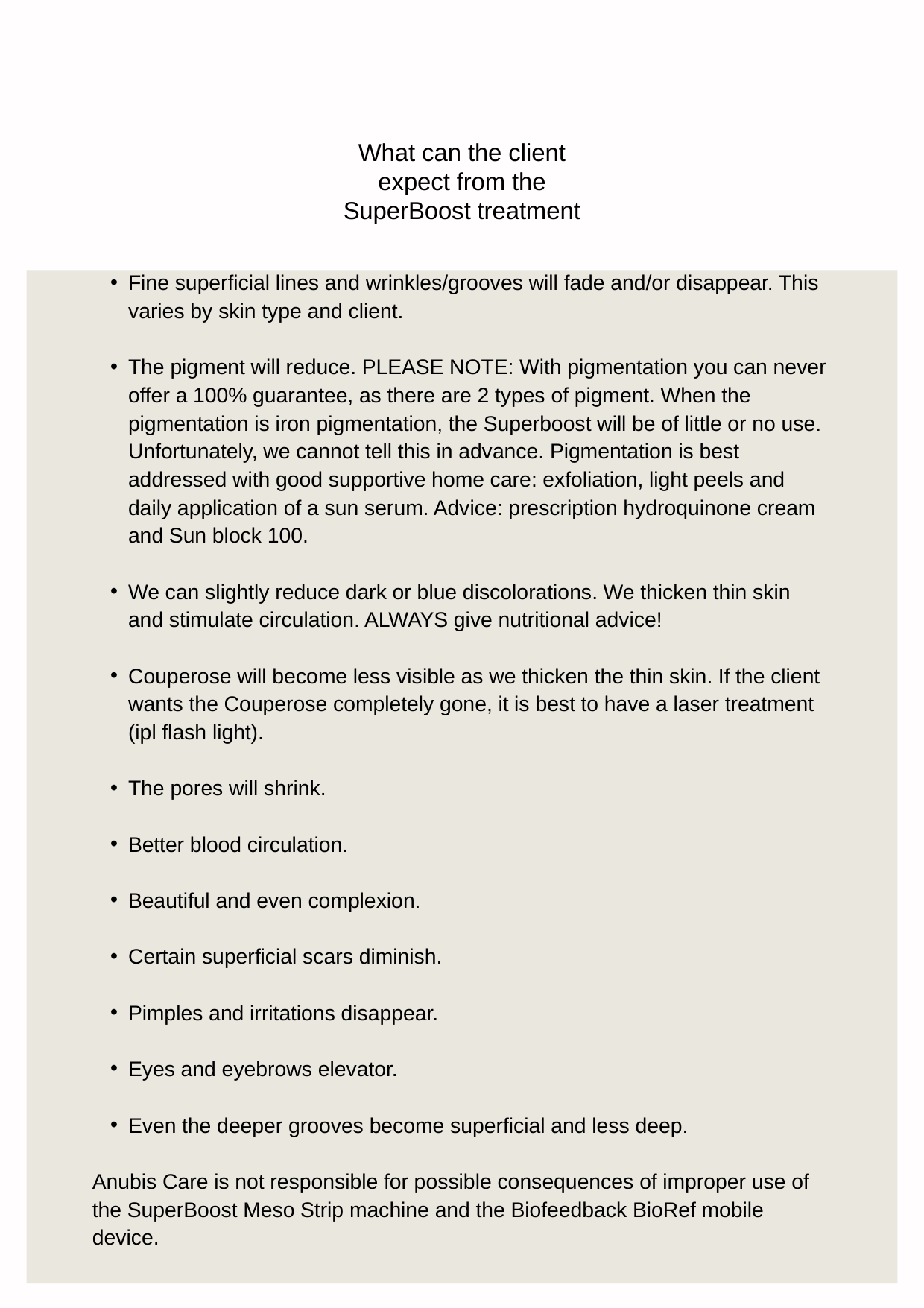

What can the client expect from the SuperBoost treatment
Fine superficial lines and wrinkles/grooves will fade and/or disappear. This varies by skin type and client.

The pigment will reduce. PLEASE NOTE: With pigmentation you can never offer a 100% guarantee, as there are 2 types of pigment. When the pigmentation is iron pigmentation, the Superboost will be of little or no use. Unfortunately, we cannot tell this in advance. Pigmentation is best addressed with good supportive home care: exfoliation, light peels and daily application of a sun serum. Advice: prescription hydroquinone cream and Sun block 100.

We can slightly reduce dark or blue discolorations. We thicken thin skin and stimulate circulation. ALWAYS give nutritional advice!

Couperose will become less visible as we thicken the thin skin. If the client wants the Couperose completely gone, it is best to have a laser treatment (ipl flash light).

The pores will shrink.

Better blood circulation.

Beautiful and even complexion.

Certain superficial scars diminish.

Pimples and irritations disappear.

Eyes and eyebrows elevator.

Even the deeper grooves become superficial and less deep.

Anubis Care is not responsible for possible consequences of improper use of the SuperBoost Meso Strip machine and the Biofeedback BioRef mobile device.